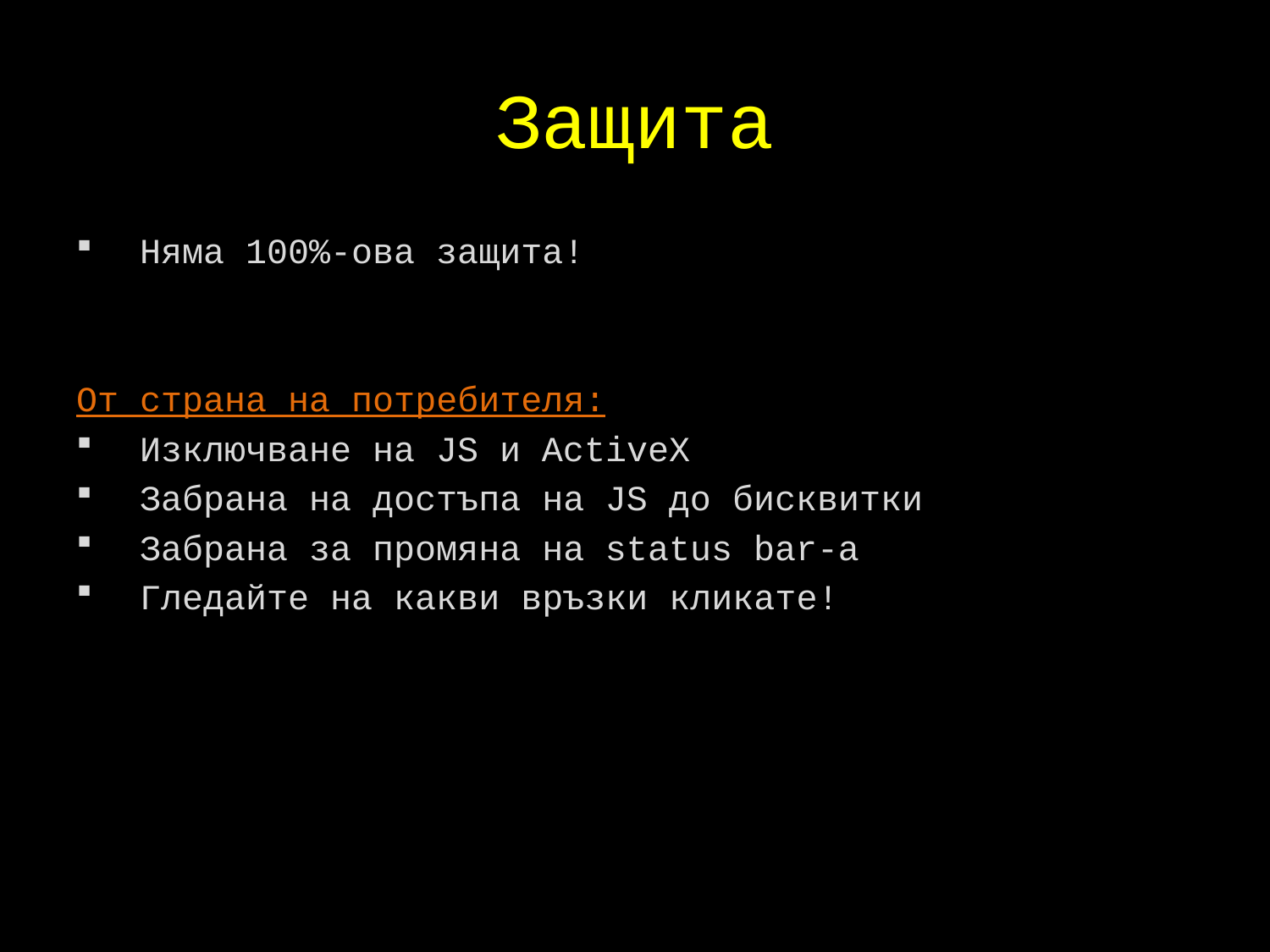

# Защита
Няма 100%-ова защита!

От страна на потребителя:
Изключване на JS и ActiveX
Забрана на достъпа на JS до бисквитки
Забрана за промяна на status bar-а
Гледайте на какви връзки кликате!